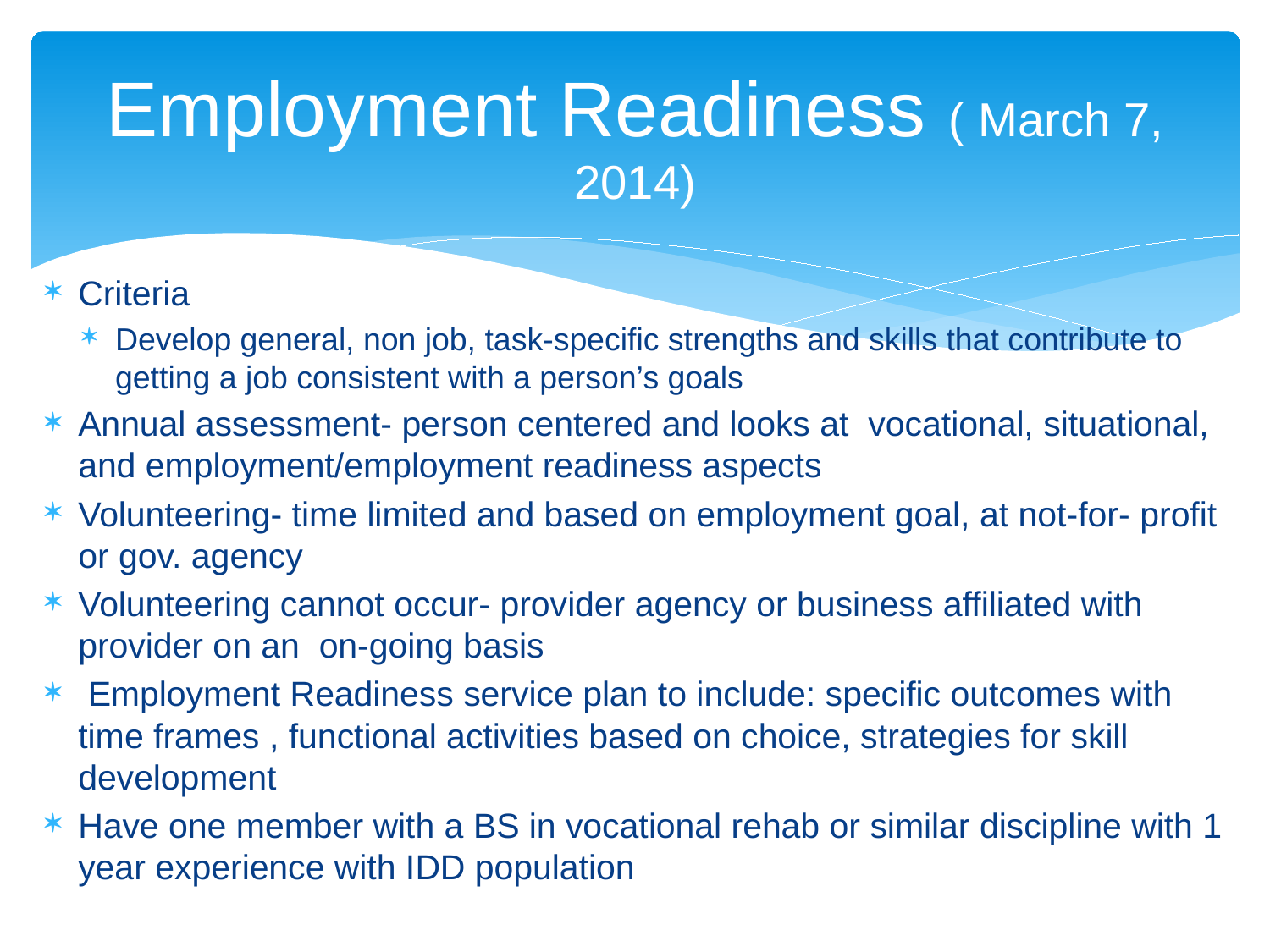

# Employment Readiness ( March 7, 2014)
Criteria
Develop general, non job, task-specific strengths and skills that contribute to getting a job consistent with a person’s goals
Annual assessment- person centered and looks at  vocational, situational, and employment/employment readiness aspects
Volunteering- time limited and based on employment goal, at not-for- profit or gov. agency
Volunteering cannot occur- provider agency or business affiliated with provider on an  on-going basis
 Employment Readiness service plan to include: specific outcomes with time frames , functional activities based on choice, strategies for skill development
Have one member with a BS in vocational rehab or similar discipline with 1 year experience with IDD population